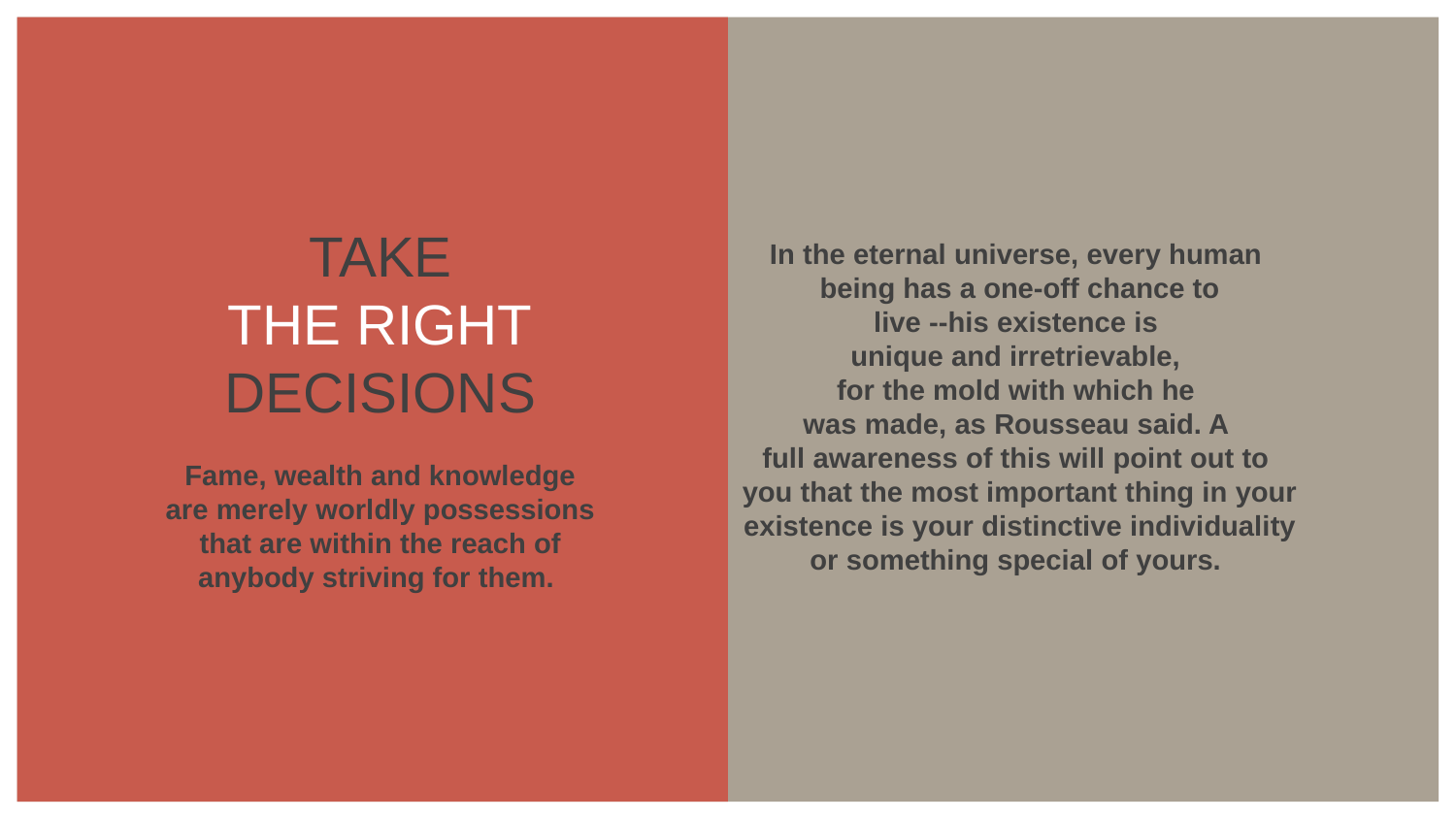

TAKE
THE RIGHT
DECISIONS

Fame, wealth and knowledge are merely worldly possessions that are within the reach of anybody striving for them.

In the eternal universe, every human
being has a one-off chance to
live --his existence is
unique and irretrievable,
for the mold with which he
was made, as Rousseau said. A
full awareness of this will point out to
you that the most important thing in your existence is your distinctive individuality or something special of yours.